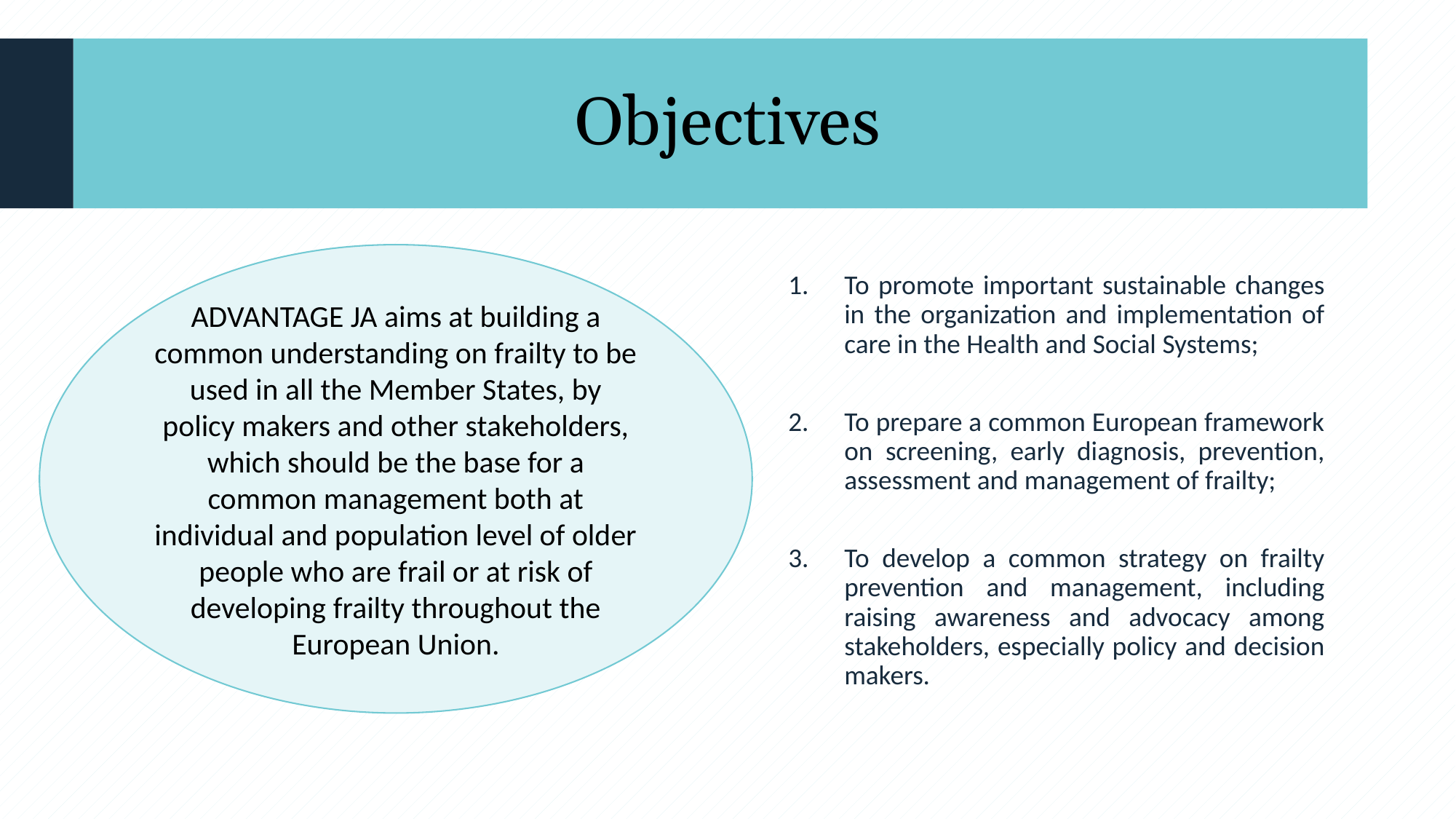

# Objectives
ADVANTAGE JA aims at building a common understanding on frailty to be used in all the Member States, by policy makers and other stakeholders, which should be the base for a common management both at individual and population level of older people who are frail or at risk of developing frailty throughout the European Union.

To promote important sustainable changes in the organization and implementation of care in the Health and Social Systems;

To prepare a common European framework on screening, early diagnosis, prevention, assessment and management of frailty;

To develop a common strategy on frailty prevention and management, including raising awareness and advocacy among stakeholders, especially policy and decision makers.